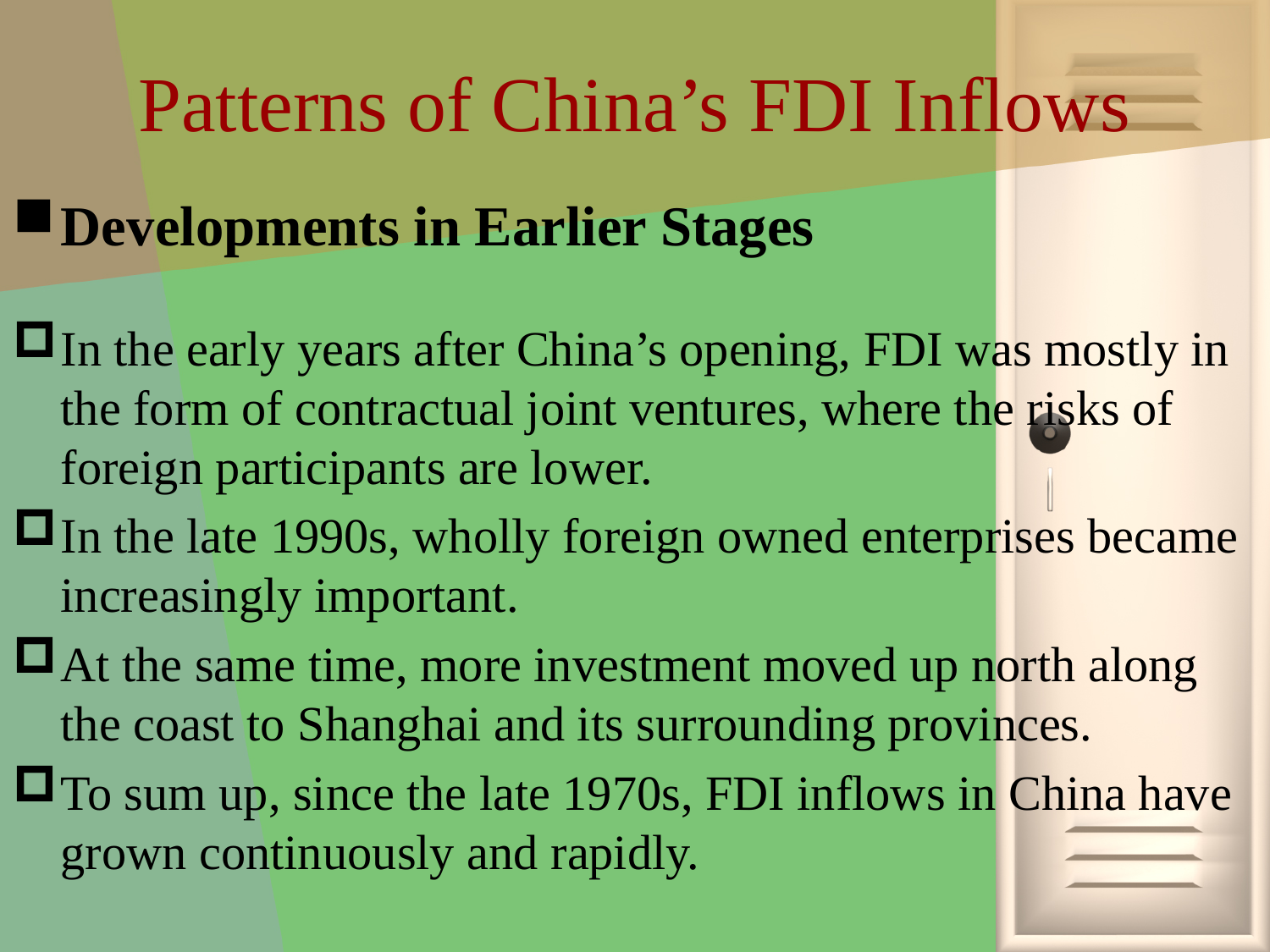

# Patterns of China’s FDI Inflows
Developments in Earlier Stages

In the early years after China’s opening, FDI was mostly in the form of contractual joint ventures, where the risks of foreign participants are lower.
In the late 1990s, wholly foreign owned enterprises became increasingly important.
At the same time, more investment moved up north along the coast to Shanghai and its surrounding provinces.
To sum up, since the late 1970s, FDI inflows in China have grown continuously and rapidly.